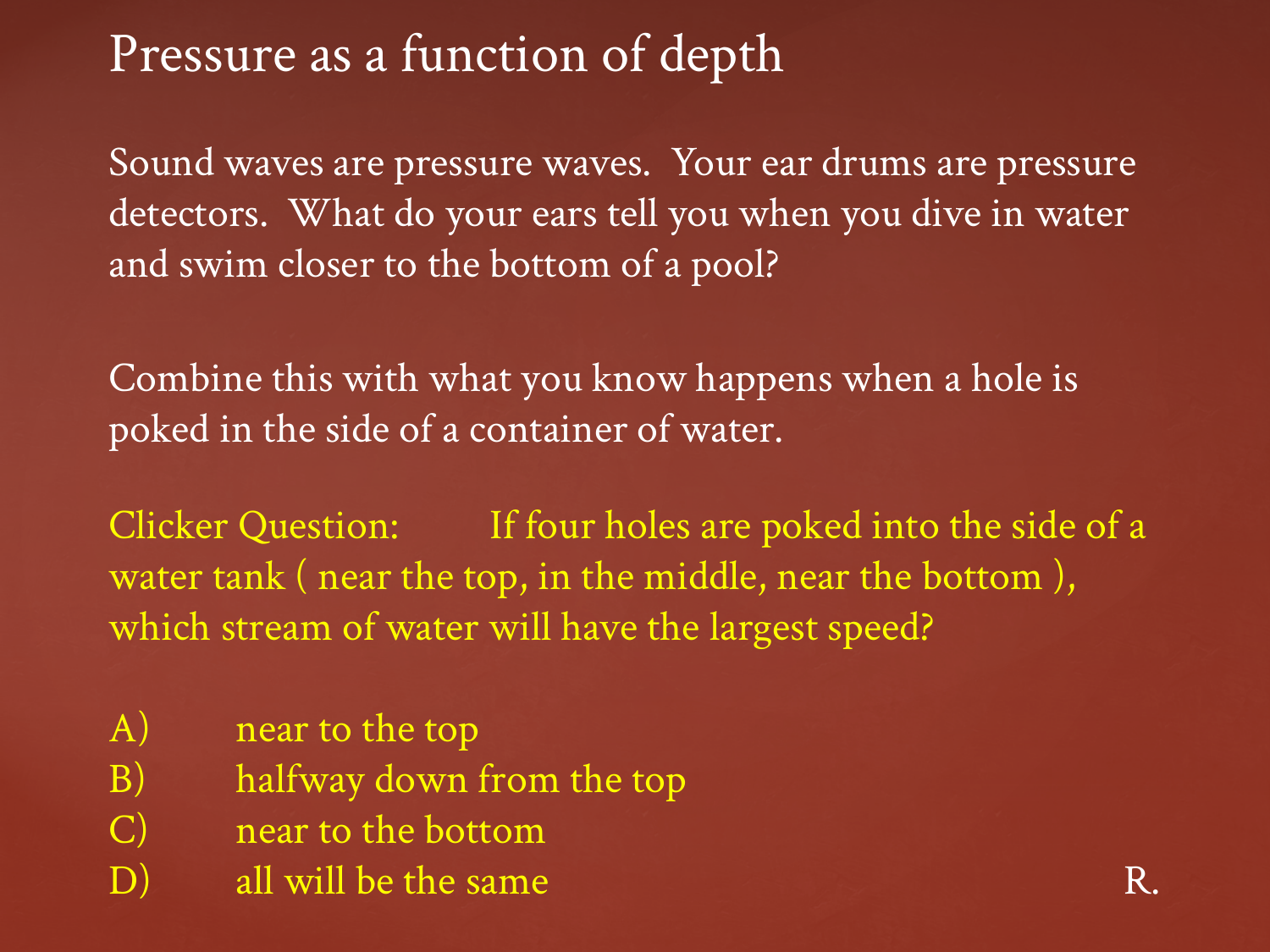

Pressure as a function of depth
Sound waves are pressure waves.  Your ear drums are pressure detectors.  What do your ears tell you when you dive in water and swim closer to the bottom of a pool?
Combine this with what you know happens when a hole is poked in the side of a container of water.
Clicker Question:	If four holes are poked into the side of a water tank ( near the top, in the middle, near the bottom ), which stream of water will have the largest speed?

A)	near to the top
B)	halfway down from the top
C)	near to the bottom
D)	all will be the same
R.